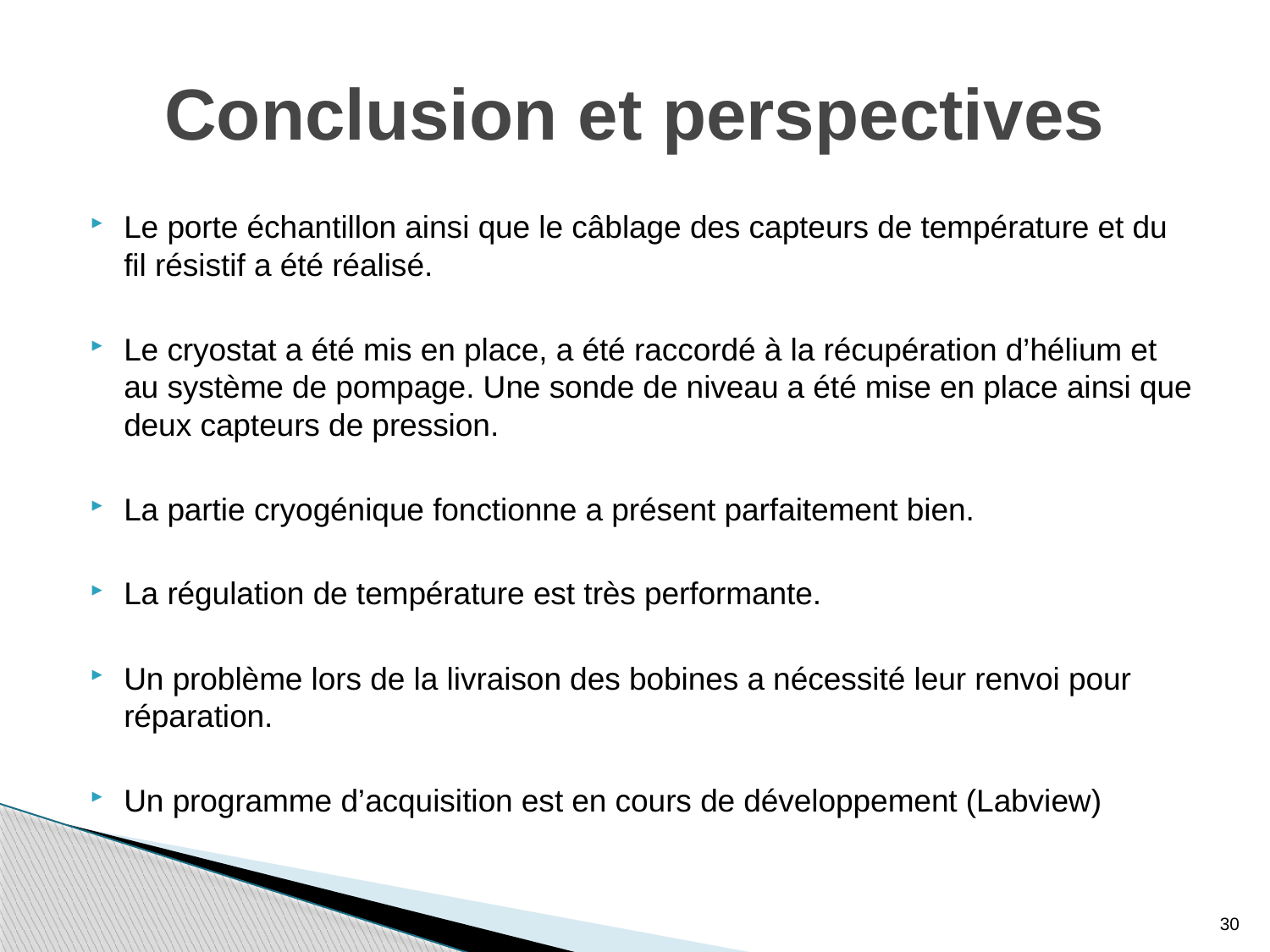

# Conclusion et perspectives
Le porte échantillon ainsi que le câblage des capteurs de température et du fil résistif a été réalisé.

Le cryostat a été mis en place, a été raccordé à la récupération d’hélium et au système de pompage. Une sonde de niveau a été mise en place ainsi que deux capteurs de pression.

La partie cryogénique fonctionne a présent parfaitement bien.

La régulation de température est très performante.

Un problème lors de la livraison des bobines a nécessité leur renvoi pour réparation.

Un programme d’acquisition est en cours de développement (Labview)
30